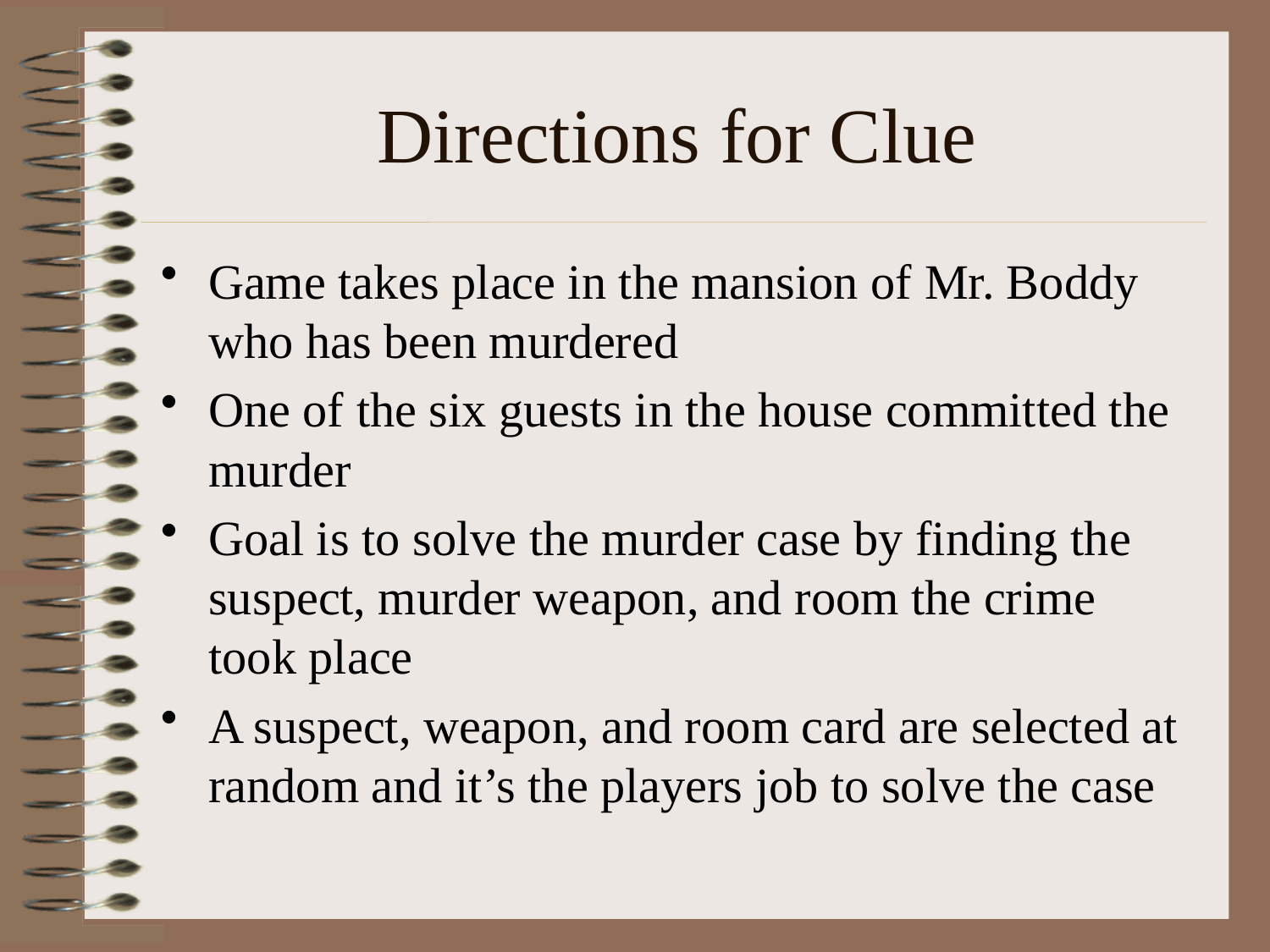

Directions for Clue
Game takes place in the mansion of Mr. Boddy who has been murdered
One of the six guests in the house committed the murder
Goal is to solve the murder case by finding the suspect, murder weapon, and room the crime took place
A suspect, weapon, and room card are selected at random and it’s the players job to solve the case